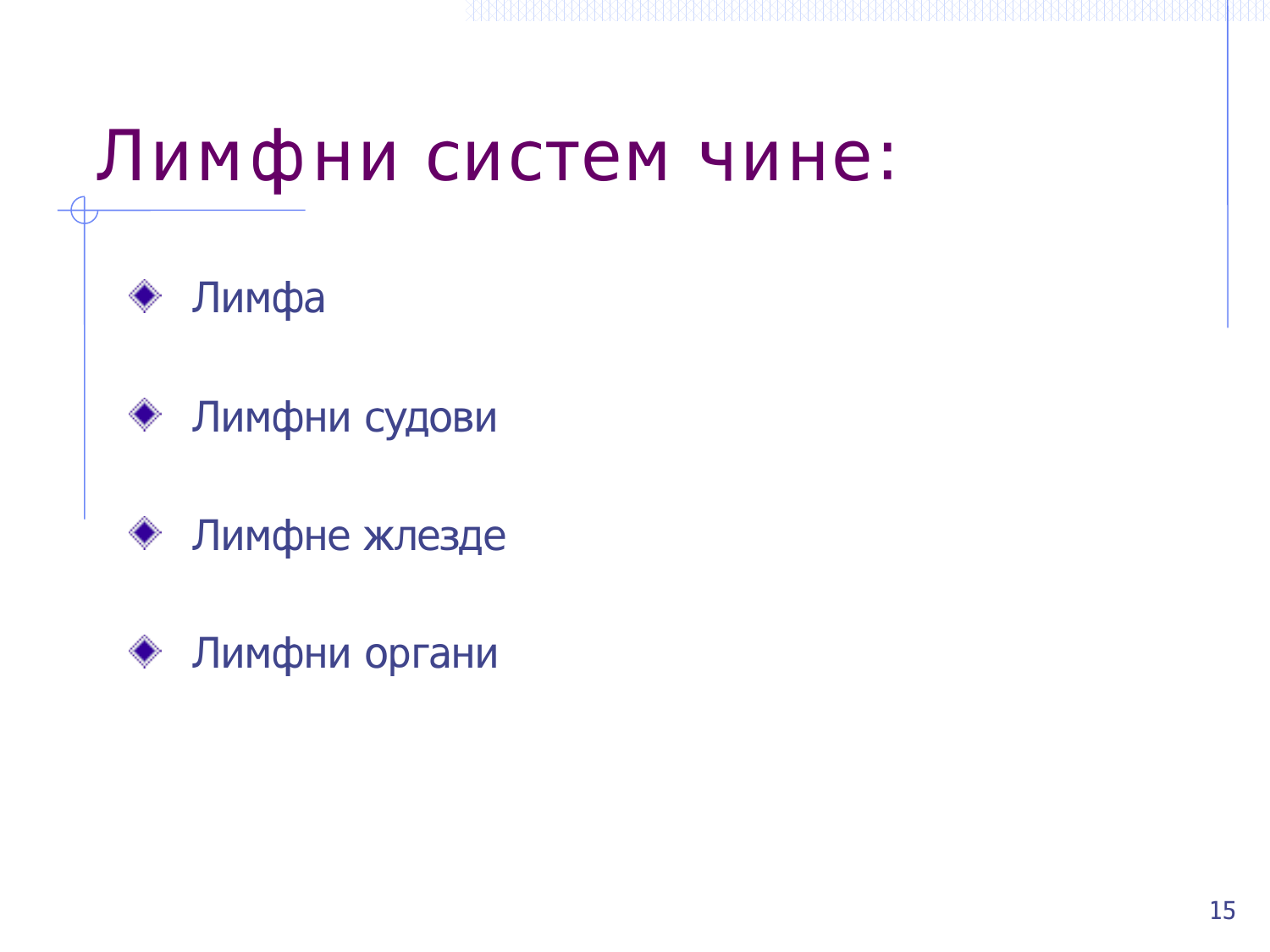

# Лимфни систем чине:
Лимфа

Лимфни судови

Лимфне жлезде

Лимфни органи
15